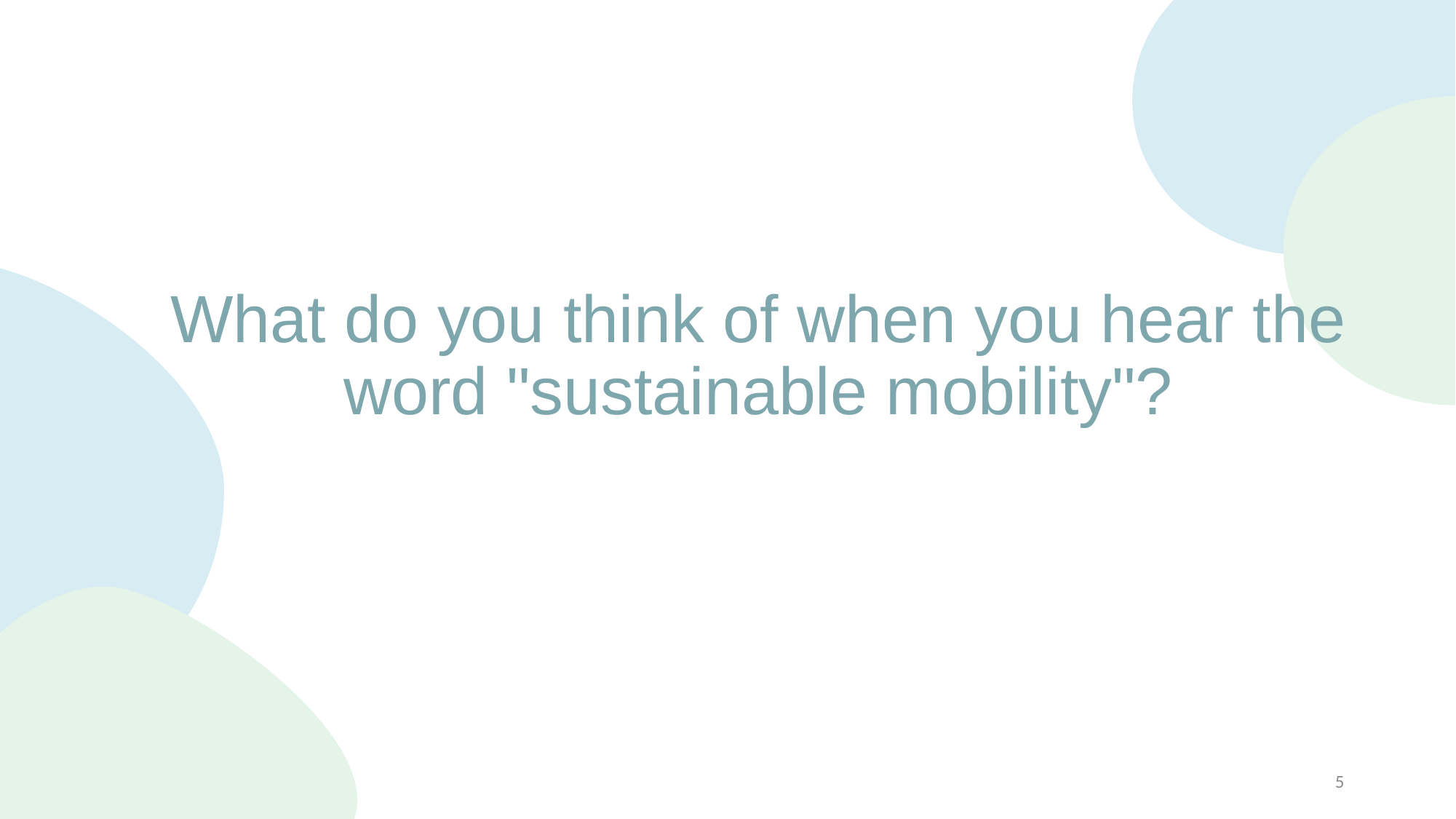

# What do you think of when you hear the word "sustainable mobility"?

5